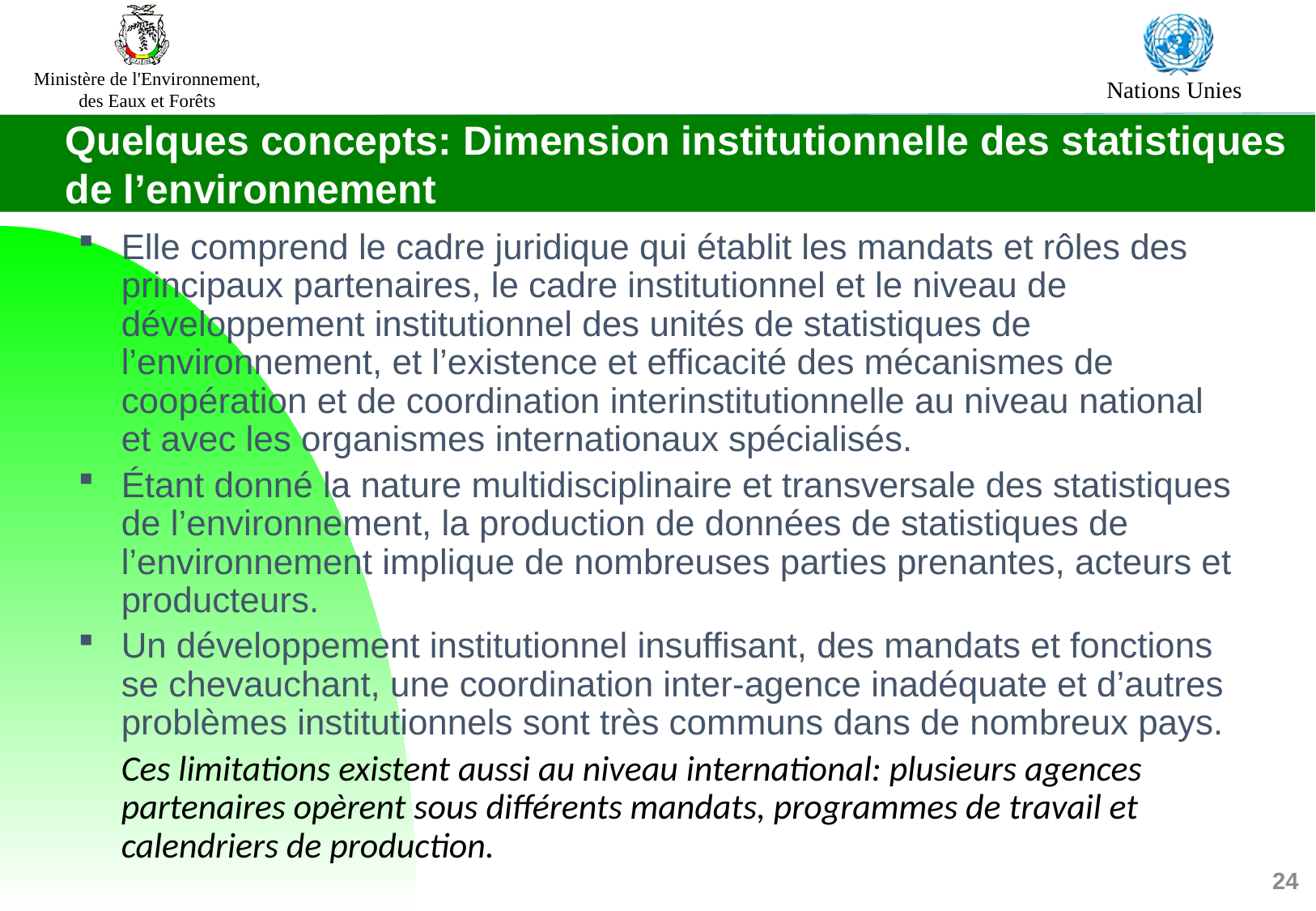

Quelques concepts: Dimension institutionnelle des statistiques de l’environnement
Elle comprend le cadre juridique qui établit les mandats et rôles des principaux partenaires, le cadre institutionnel et le niveau de développement institutionnel des unités de statistiques de l’environnement, et l’existence et efficacité des mécanismes de coopération et de coordination interinstitutionnelle au niveau national et avec les organismes internationaux spécialisés.
Étant donné la nature multidisciplinaire et transversale des statistiques de l’environnement, la production de données de statistiques de l’environnement implique de nombreuses parties prenantes, acteurs et producteurs.
Un développement institutionnel insuffisant, des mandats et fonctions se chevauchant, une coordination inter-agence inadéquate et d’autres problèmes institutionnels sont très communs dans de nombreux pays.
Ces limitations existent aussi au niveau international: plusieurs agences partenaires opèrent sous différents mandats, programmes de travail et calendriers de production.

24